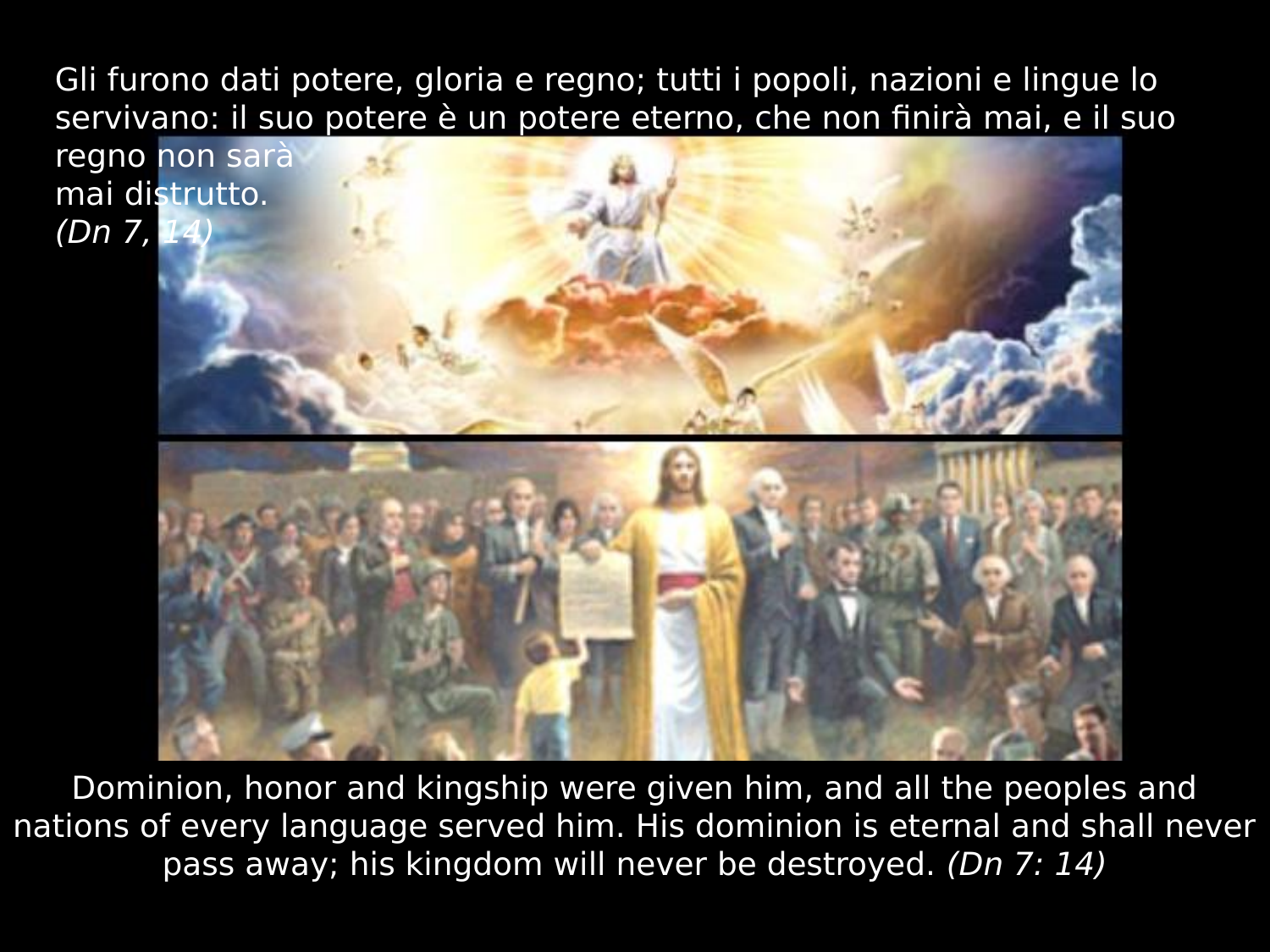

#
Gli furono dati potere, gloria e regno; tutti i popoli, nazioni e lingue lo servivano: il suo potere è un potere eterno, che non finirà mai, e il suo
regno non sarà
mai distrutto.
(Dn 7, 14)
Dominion, honor and kingship were given him, and all the peoples and nations of every language served him. His dominion is eternal and shall never pass away; his kingdom will never be destroyed. (Dn 7: 14)